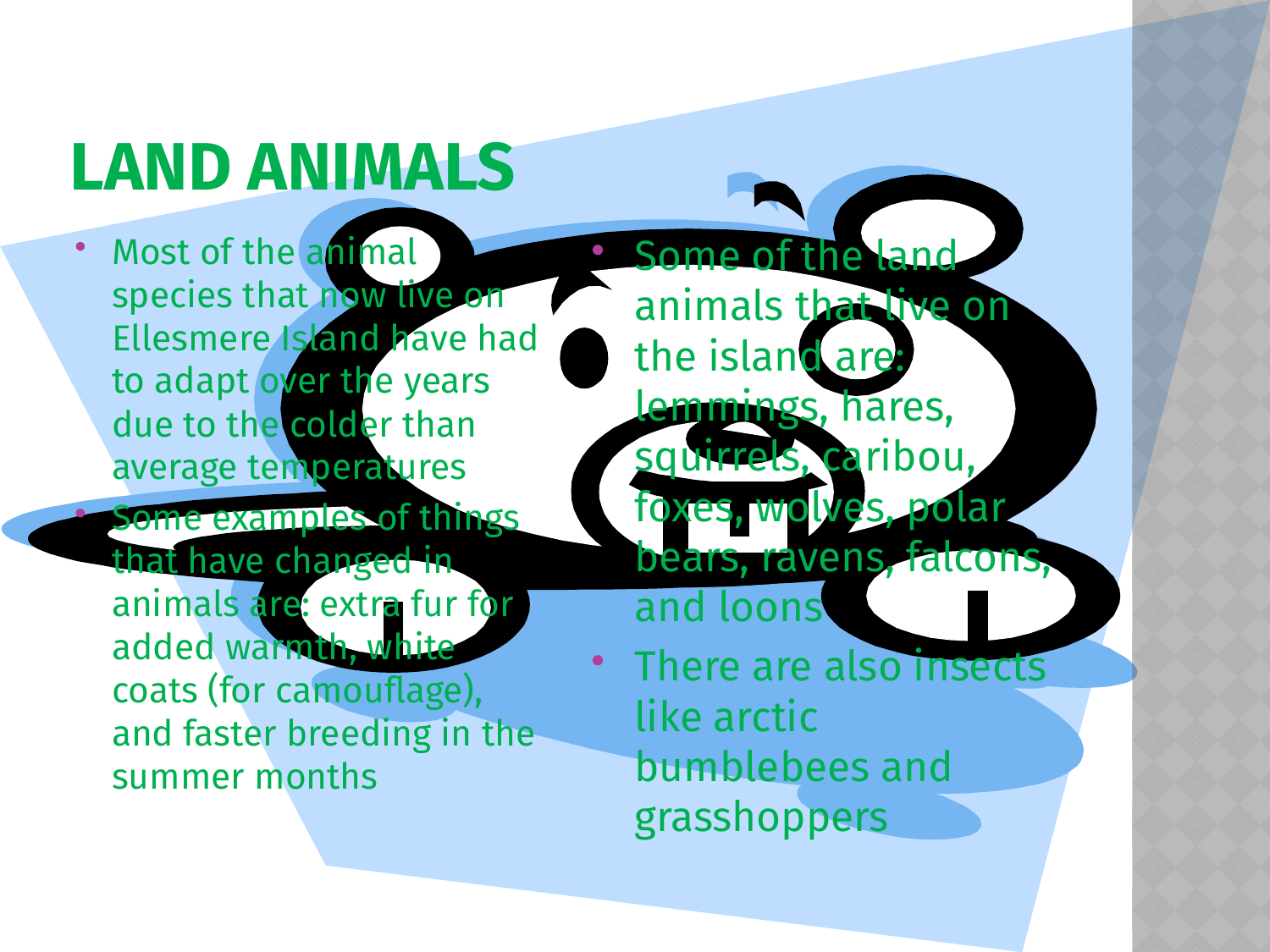

# Land Animals
Most of the animal species that now live on Ellesmere Island have had to adapt over the years due to the colder than average temperatures
Some examples of things that have changed in animals are: extra fur for added warmth, white coats (for camouflage), and faster breeding in the summer months
Some of the land animals that live on the island are: lemmings, hares, squirrels, caribou, foxes, wolves, polar bears, ravens, falcons, and loons
There are also insects like arctic bumblebees and grasshoppers